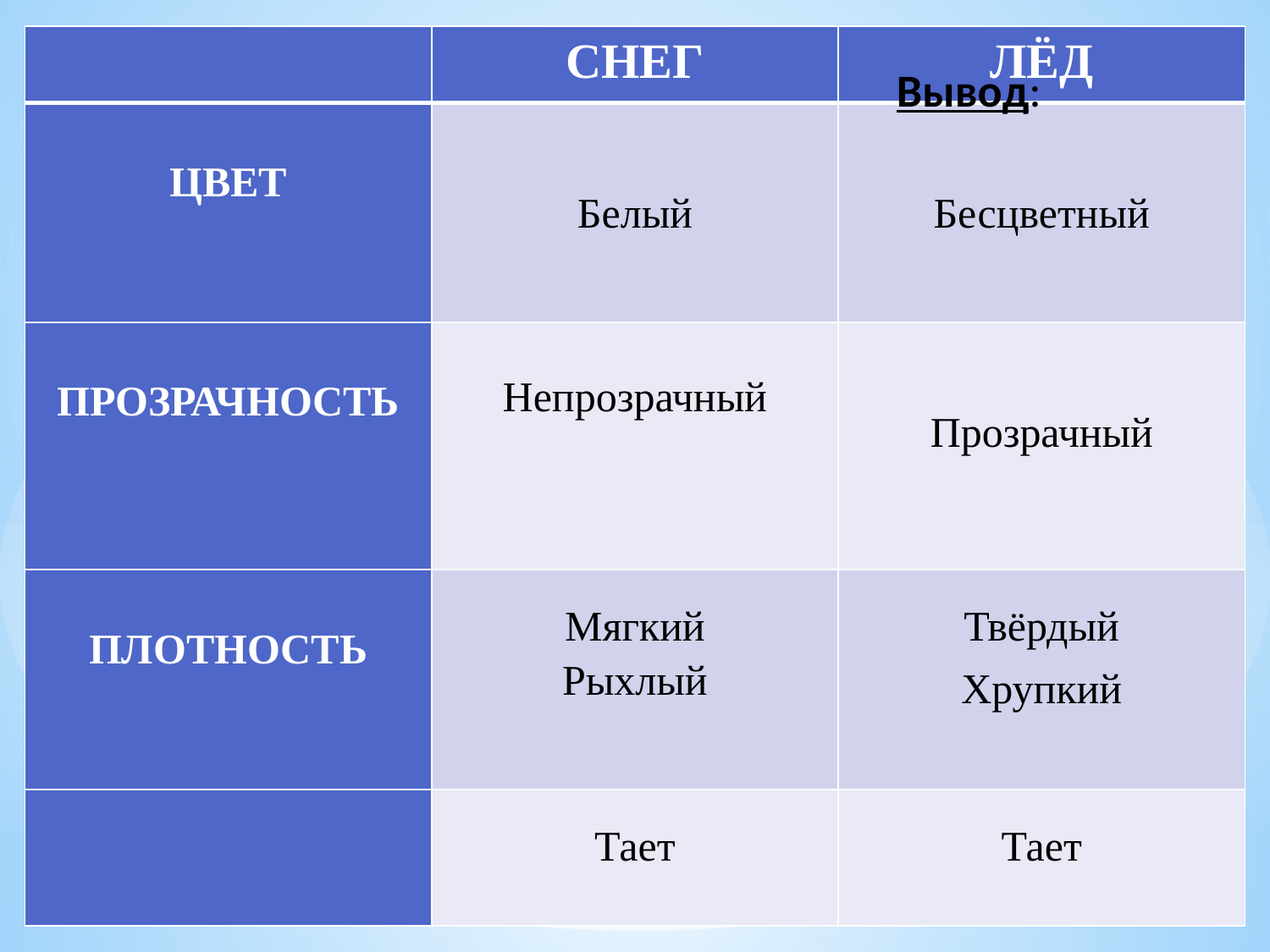

|  | СНЕГ | ЛЁД |
| --- | --- | --- |
| ЦВЕТ | Белый | Бесцветный |
| ПРОЗРАЧНОСТЬ | Непрозрачный | Прозрачный |
| ПЛОТНОСТЬ | Мягкий Рыхлый | Твёрдый Хрупкий |
|  | Тает | Тает |
Вывод:

#